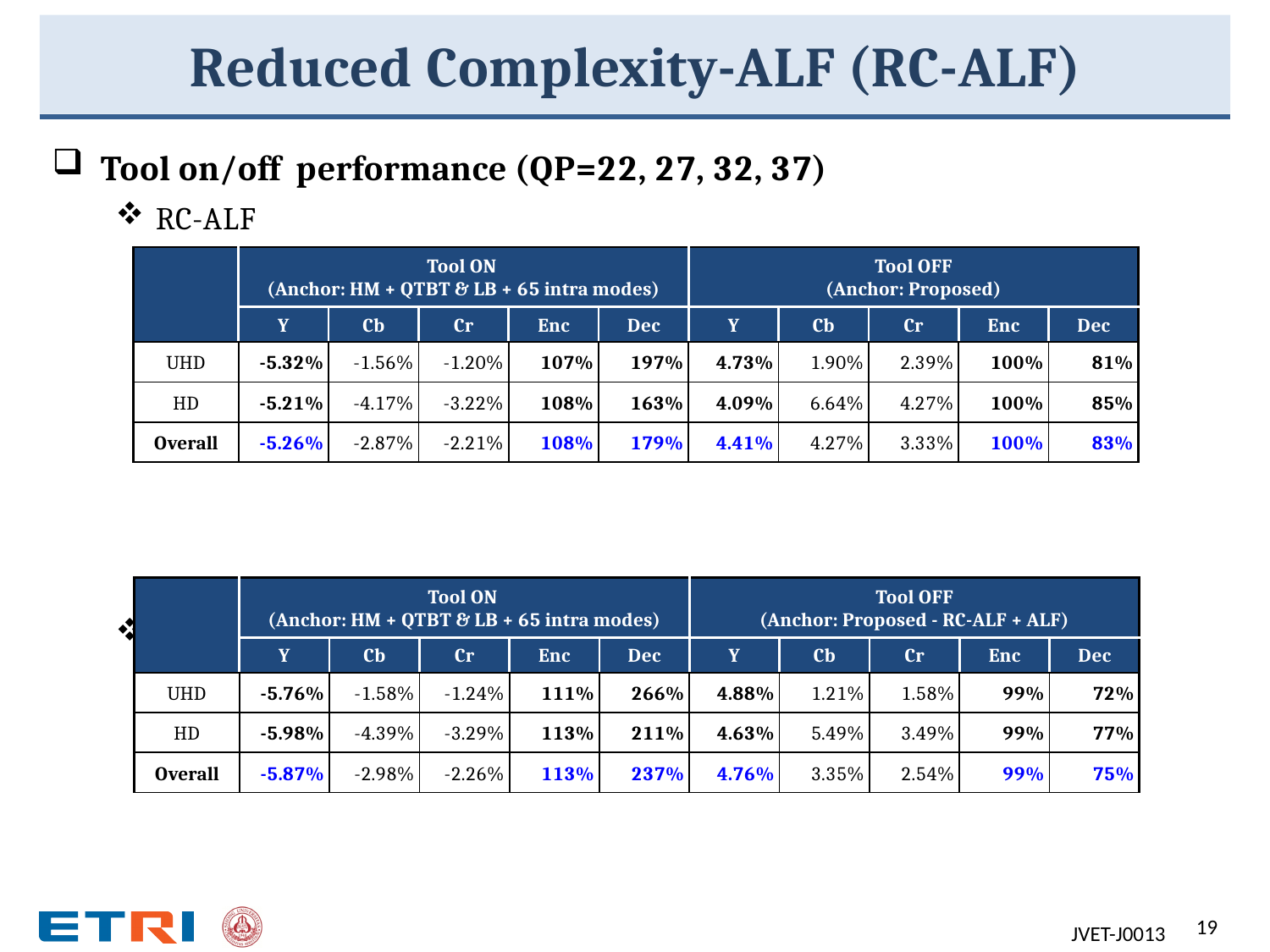

# Reduced Complexity-ALF (RC-ALF)
Tool on/off  performance (QP=22, 27, 32, 37)
RC-ALF

JEM7.0 ALF

|  | Tool ON (Anchor: HM + QTBT & LB + 65 intra modes) |  |  |  |  | Tool OFF (Anchor: Proposed) |  |  |  |  |
| --- | --- | --- | --- | --- | --- | --- | --- | --- | --- | --- |
|  | Y | Cb | Cr | Enc | Dec | Y | Cb | Cr | Enc | Dec |
| UHD | -5.32% | -1.56% | -1.20% | 107% | 197% | 4.73% | 1.90% | 2.39% | 100% | 81% |
| HD | -5.21% | -4.17% | -3.22% | 108% | 163% | 4.09% | 6.64% | 4.27% | 100% | 85% |
| Overall | -5.26% | -2.87% | -2.21% | 108% | 179% | 4.41% | 4.27% | 3.33% | 100% | 83% |
|  | Tool ON (Anchor: HM + QTBT & LB + 65 intra modes) |  |  |  |  | Tool OFF (Anchor: Proposed - RC-ALF + ALF) |  |  |  |  |
| --- | --- | --- | --- | --- | --- | --- | --- | --- | --- | --- |
|  | Y | Cb | Cr | Enc | Dec | Y | Cb | Cr | Enc | Dec |
| UHD | -5.76% | -1.58% | -1.24% | 111% | 266% | 4.88% | 1.21% | 1.58% | 99% | 72% |
| HD | -5.98% | -4.39% | -3.29% | 113% | 211% | 4.63% | 5.49% | 3.49% | 99% | 77% |
| Overall | -5.87% | -2.98% | -2.26% | 113% | 237% | 4.76% | 3.35% | 2.54% | 99% | 75% |
19